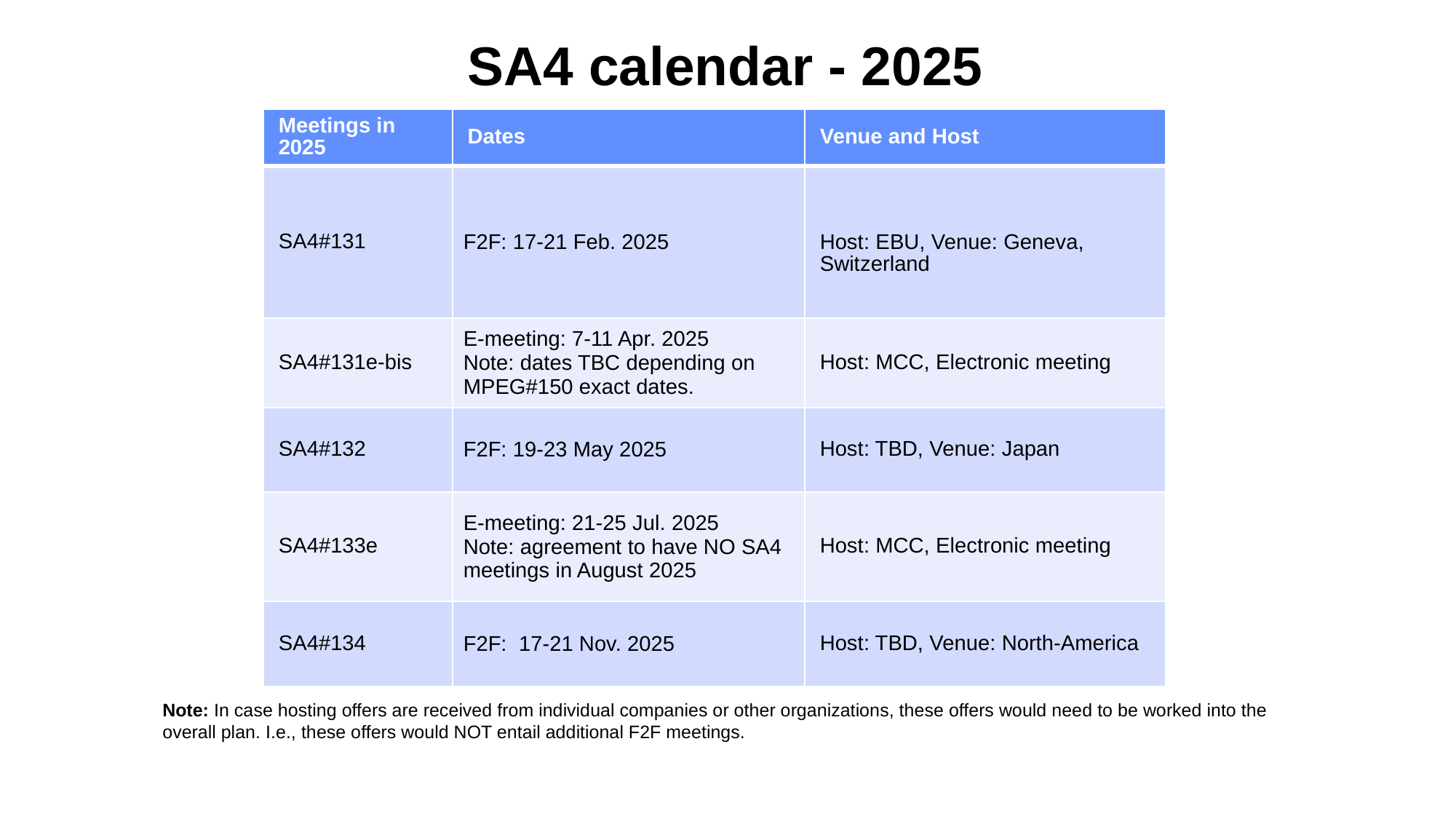

# SA4 calendar - 2025
| Meetings in 2025 | Dates | Venue and Host |
| --- | --- | --- |
| SA4#131 | F2F: 17-21 Feb. 2025 | Host: EBU, Venue: Geneva, Switzerland |
| SA4#131e-bis | E-meeting: 7-11 Apr. 2025 Note: dates TBC depending on MPEG#150 exact dates. | Host: MCC, Electronic meeting |
| SA4#132 | F2F: 19-23 May 2025 | Host: TBD, Venue: Japan |
| SA4#133e | E-meeting: 21-25 Jul. 2025 Note: agreement to have NO SA4 meetings in August 2025 | Host: MCC, Electronic meeting |
| SA4#134 | F2F:  17-21 Nov. 2025 | Host: TBD, Venue: North-America |
Note: In case hosting offers are received from individual companies or other organizations, these offers would need to be worked into the overall plan. I.e., these offers would NOT entail additional F2F meetings.